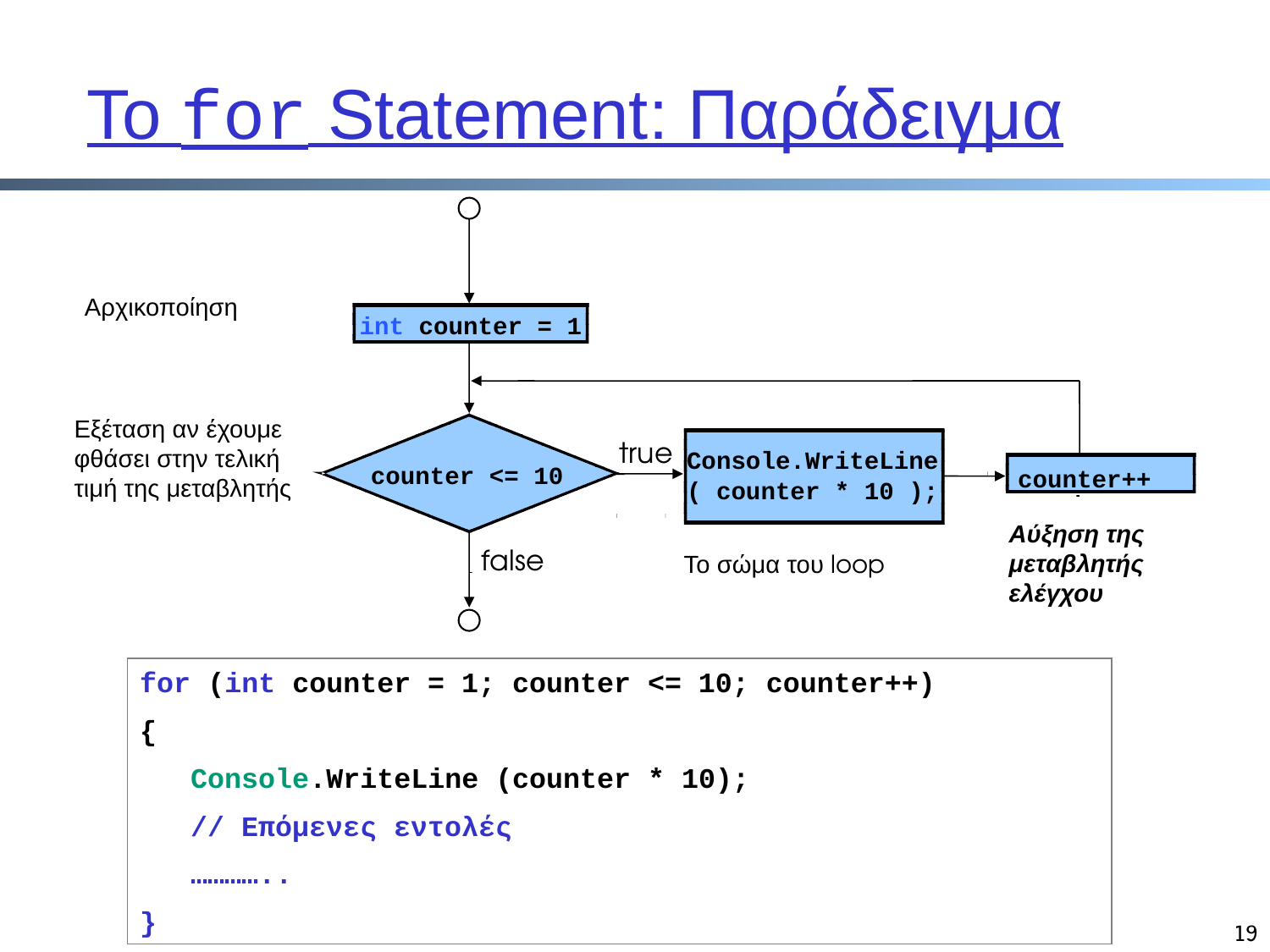

# Το for Statement: Παράδειγμα

Αρχικοποίηση

int counter = 1

Εξέταση αν έχουμε φθάσει στην τελική τιμή της μεταβλητής

true

Console.WriteLine

counter <= 10
counter++

( counter * 10 );

Αύξηση της μεταβλητής ελέγχου

false
Το σώμα του loop

for (int counter = 1; counter <= 10; counter++)
{
   Console.WriteLine (counter * 10);
   // Επόμενες εντολές
   …………..
}
19